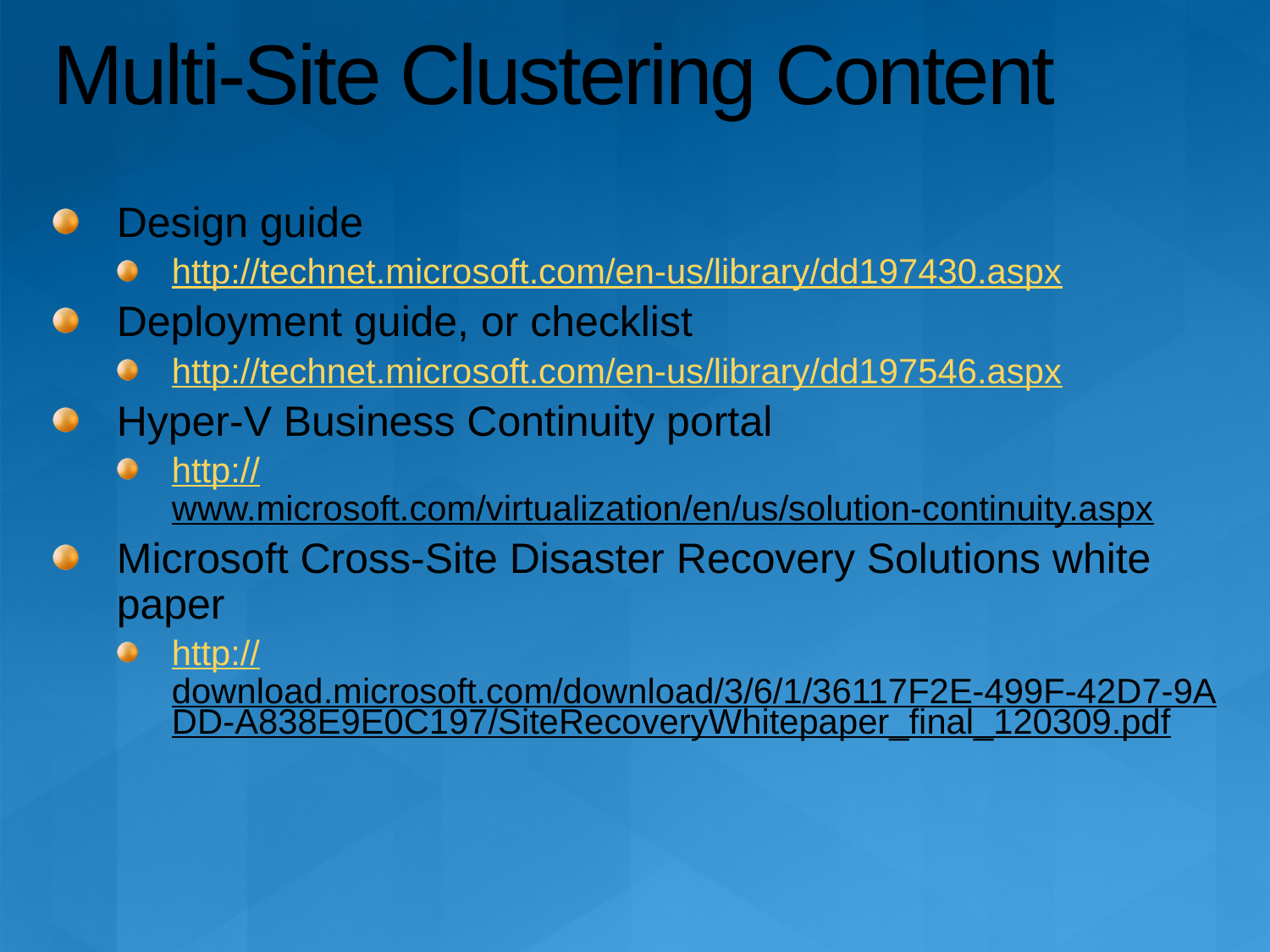

# Multi-Site Clustering Content
Design guide
http://technet.microsoft.com/en-us/library/dd197430.aspx
Deployment guide, or checklist
http://technet.microsoft.com/en-us/library/dd197546.aspx
Hyper-V Business Continuity portal
http://www.microsoft.com/virtualization/en/us/solution-continuity.aspx
Microsoft Cross-Site Disaster Recovery Solutions white paper
http://download.microsoft.com/download/3/6/1/36117F2E-499F-42D7-9ADD-A838E9E0C197/SiteRecoveryWhitepaper_final_120309.pdf